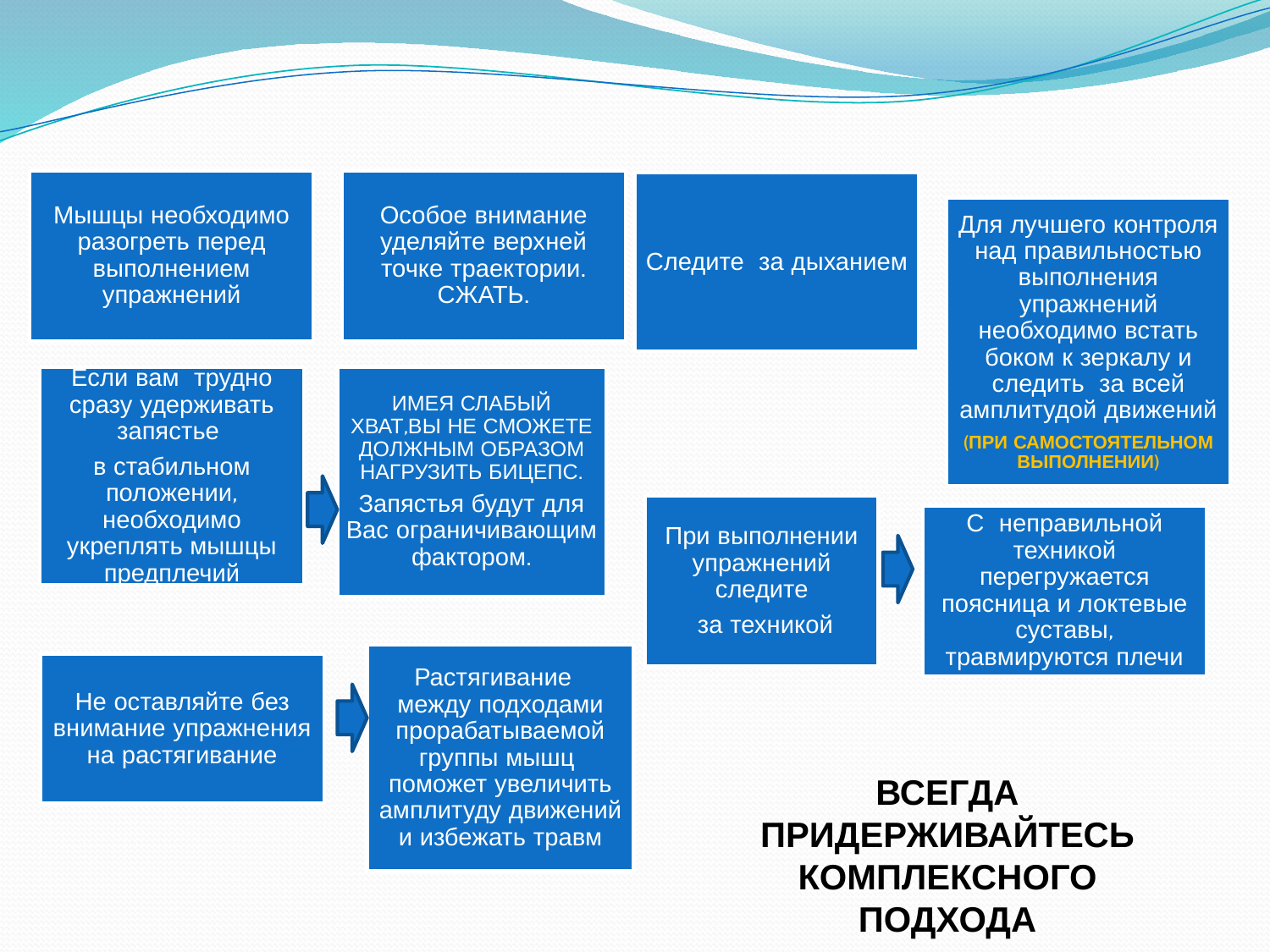

Мышцы необходимо разогреть перед выполнением упражнений
Особое внимание уделяйте верхней точке траектории. СЖАТЬ.
Следите  за дыханием
Если вам  трудно сразу удерживать запястье
в стабильном положении, необходимо укреплять мышцы предплечий
ИМЕЯ СЛАБЫЙ ХВАТ,ВЫ НЕ СМОЖЕТЕ ДОЛЖНЫМ ОБРАЗОМ НАГРУЗИТЬ БИЦЕПС.
Запястья будут для Вас ограничивающим фактором.
Не оставляйте без внимание упражнения на растягивание
Растягивание   между подходами прорабатываемой группы мышц  поможет увеличить амплитуду движений и избежать травм
Для лучшего контроля над правильностью выполнения упражнений необходимо встать боком к зеркалу и следить  за всей амплитудой движений
(ПРИ САМОСТОЯТЕЛЬНОМ ВЫПОЛНЕНИИ)
С  неправильной техникой перегружается поясница и локтевые суставы, травмируются плечи
При выполнении упражнений следите
 за техникой

ВСЕГДА ПРИДЕРЖИВАЙТЕСЬ КОМПЛЕКСНОГО ПОДХОДА